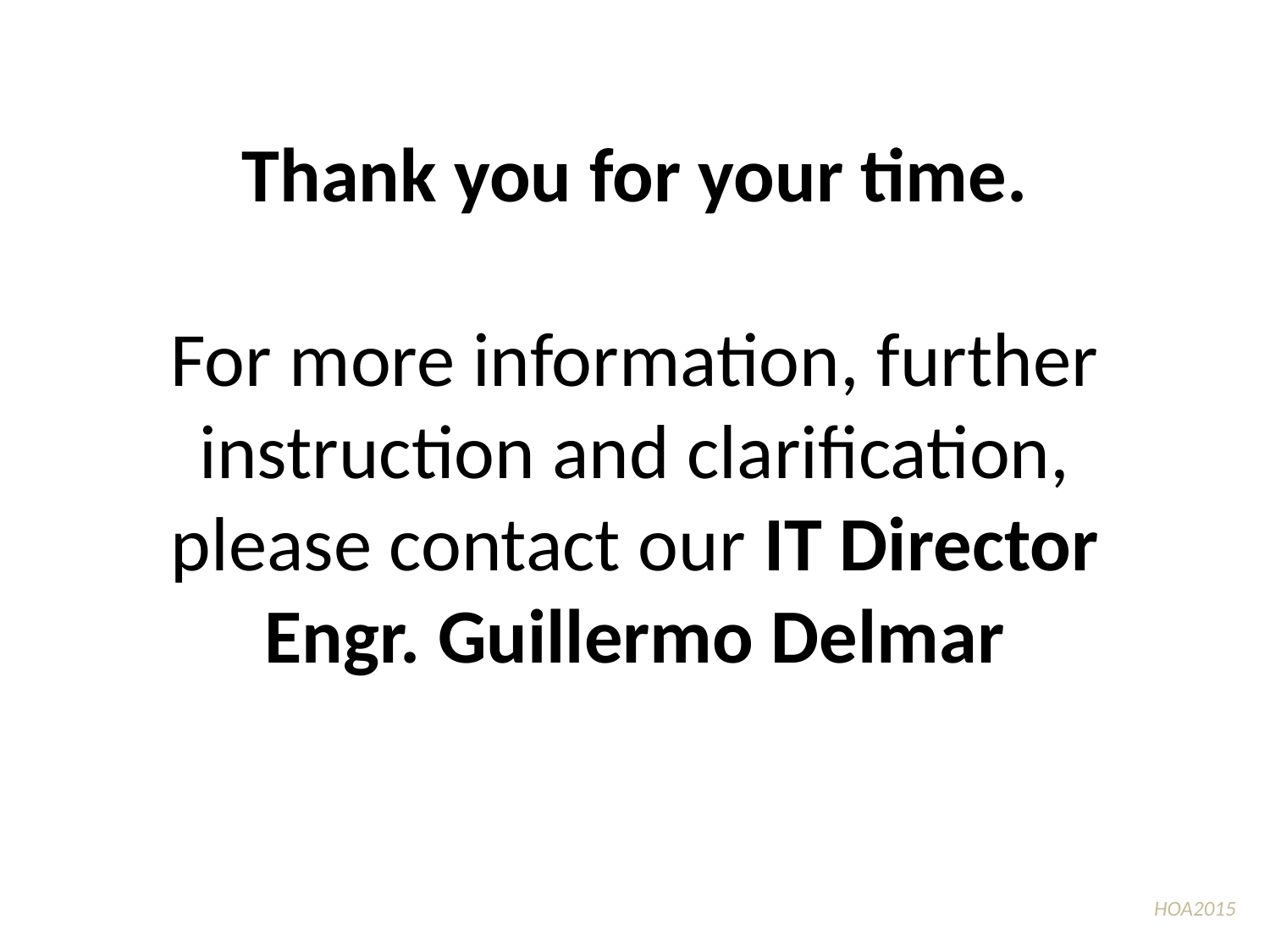

# Thank you for your time. For more information, further instruction and clarification, please contact our IT Director Engr. Guillermo Delmar
HOA2015